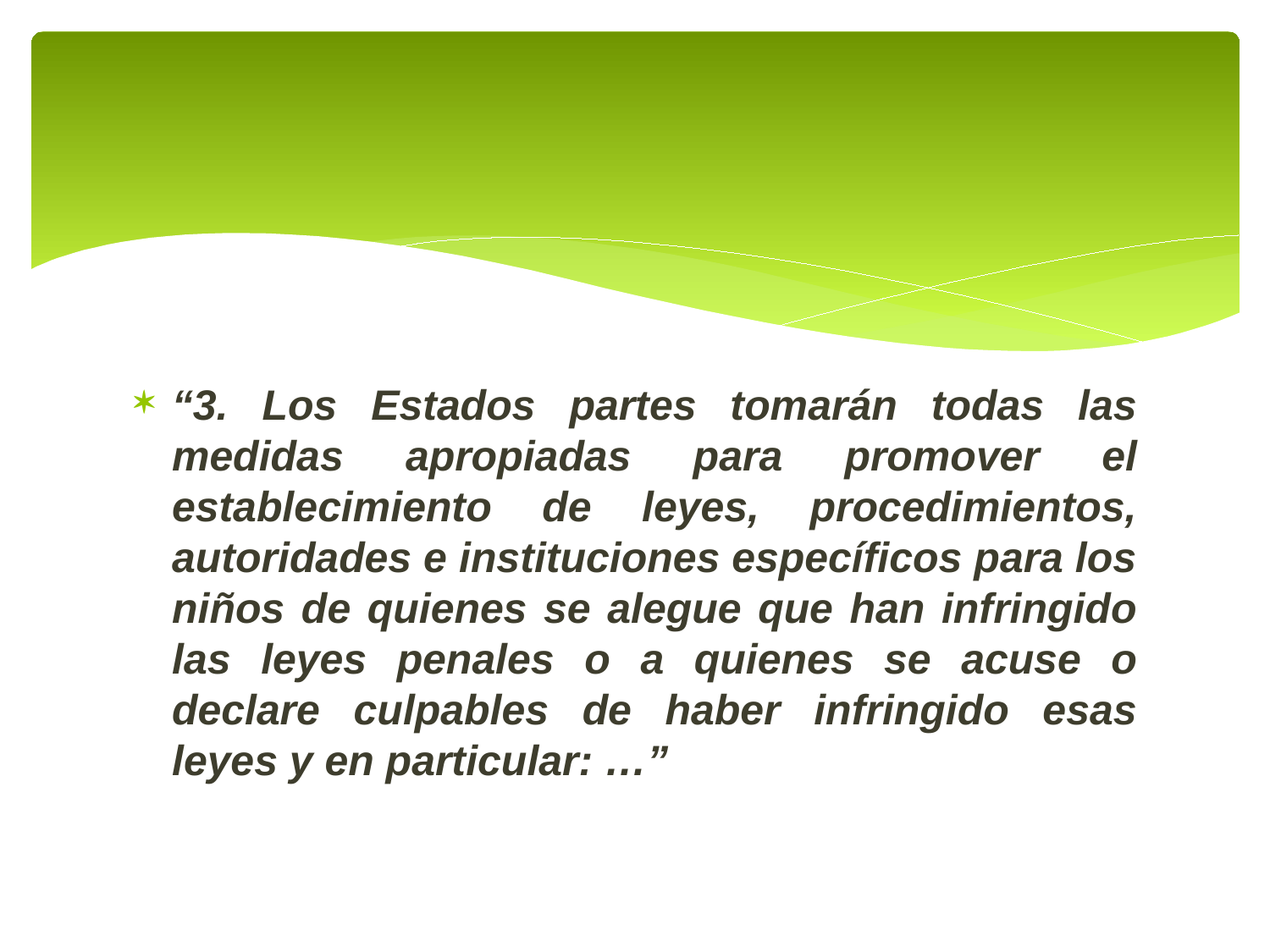

#
“3. Los Estados partes tomarán todas las medidas apropiadas para promover el establecimiento de leyes, procedimientos, autoridades e instituciones específicos para los niños de quienes se alegue que han infringido las leyes penales o a quienes se acuse o declare culpables de haber infringido esas leyes y en particular: …”